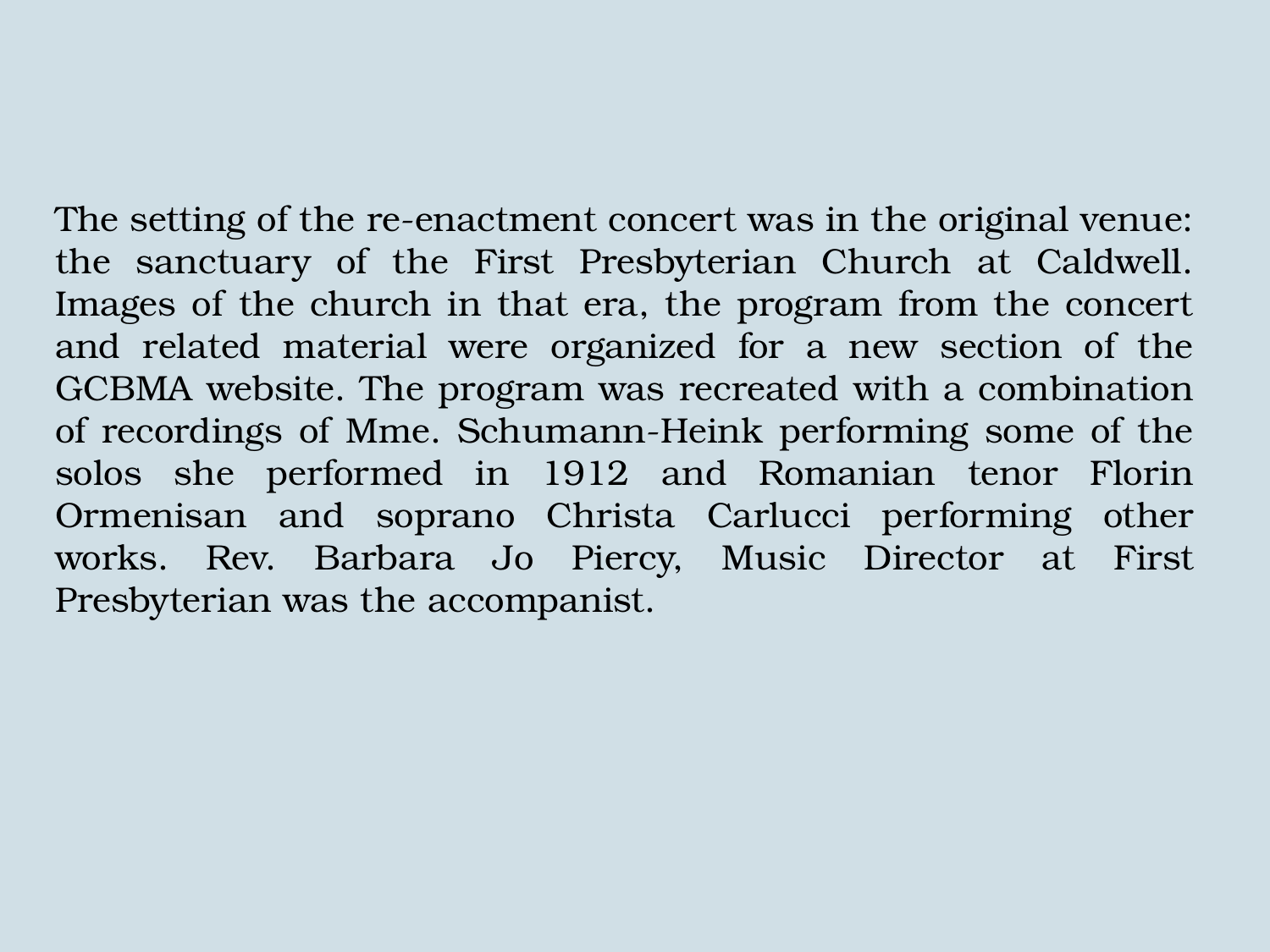

The setting of the re-enactment concert was in the original venue: the sanctuary of the First Presbyterian Church at Caldwell. Images of the church in that era, the program from the concert and related material were organized for a new section of the GCBMA website. The program was recreated with a combination of recordings of Mme. Schumann-Heink performing some of the solos she performed in 1912 and Romanian tenor Florin Ormenisan and soprano Christa Carlucci performing other works. Rev. Barbara Jo Piercy, Music Director at First Presbyterian was the accompanist.